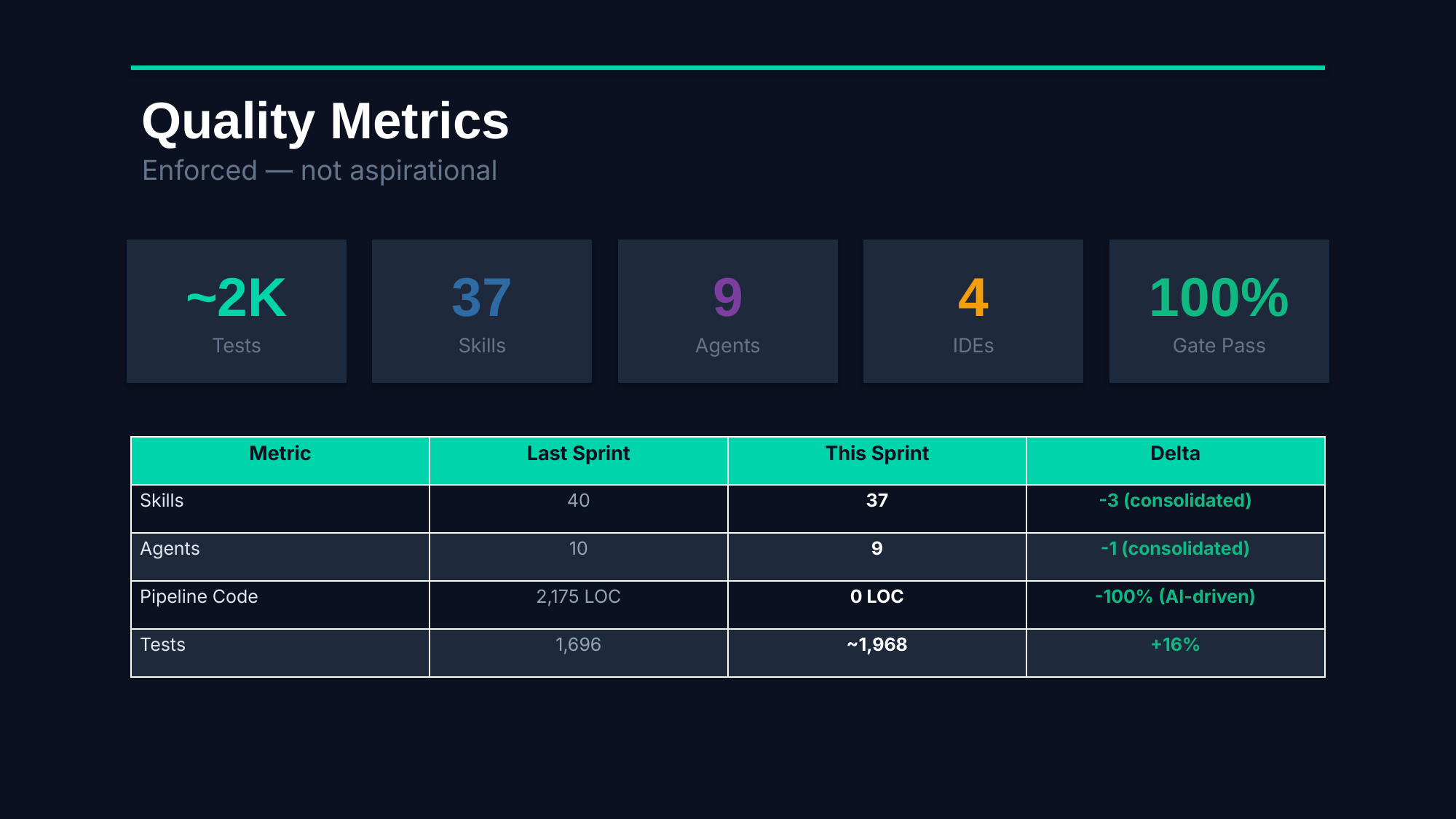

Quality Metrics
Enforced — not aspirational

~2K
37
9
4
100%
Tests
Skills
Agents
IDEs
Gate Pass
| Metric | Last Sprint | This Sprint | Delta |
| --- | --- | --- | --- |
| Skills | 40 | 37 | -3 (consolidated) |
| Agents | 10 | 9 | -1 (consolidated) |
| Pipeline Code | 2,175 LOC | 0 LOC | -100% (AI-driven) |
| Tests | 1,696 | ~1,968 | +16% |